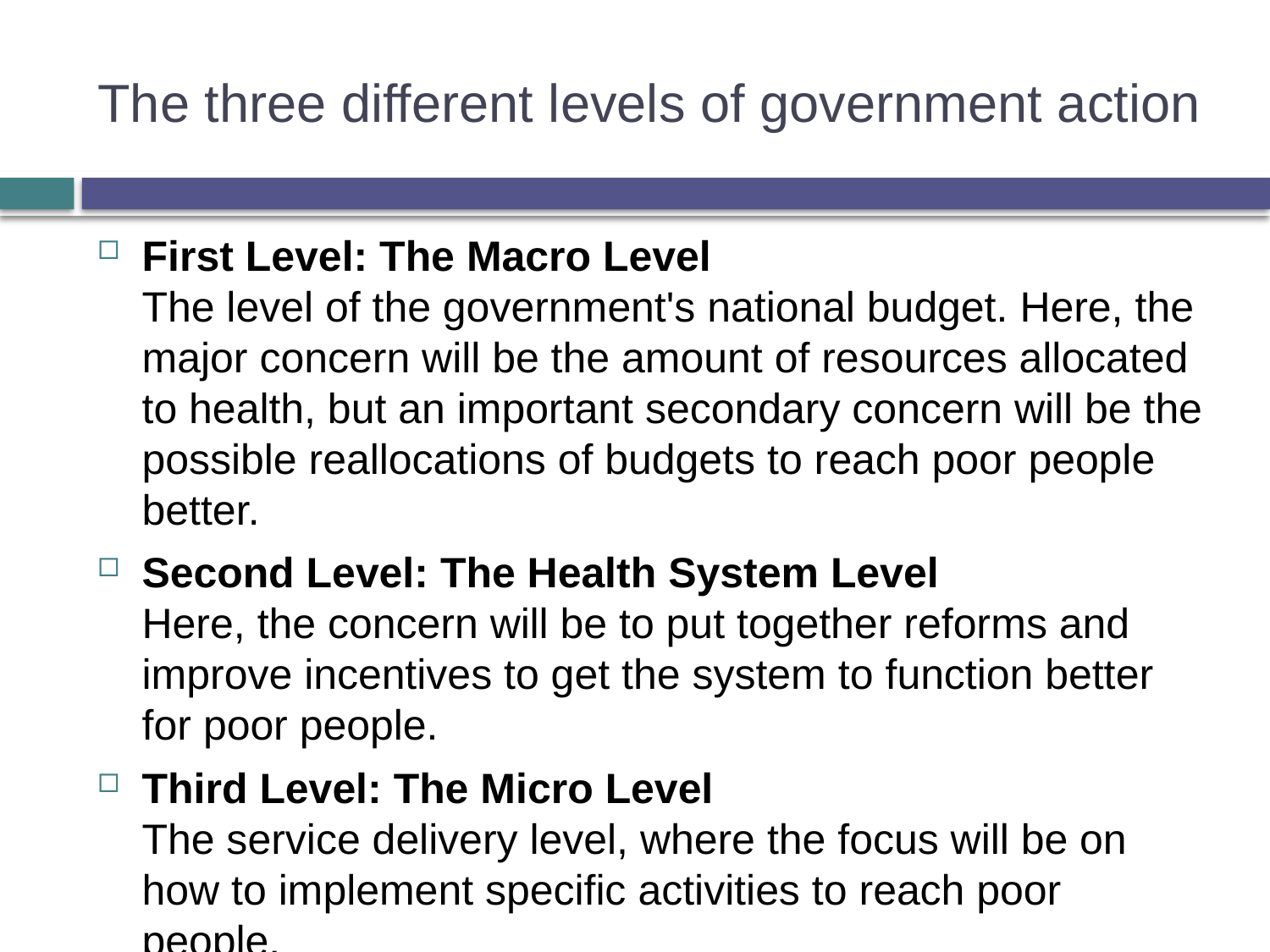

# The three different levels of government action
First Level: The Macro Level
The level of the government's national budget. Here, the major concern will be the amount of resources allocated to health, but an important secondary concern will be the possible reallocations of budgets to reach poor people better.
Second Level: The Health System Level
Here, the concern will be to put together reforms and improve incentives to get the system to function better for poor people.
Third Level: The Micro Level
The service delivery level, where the focus will be on how to implement specific activities to reach poor people.
Work at these three levels is interdependent